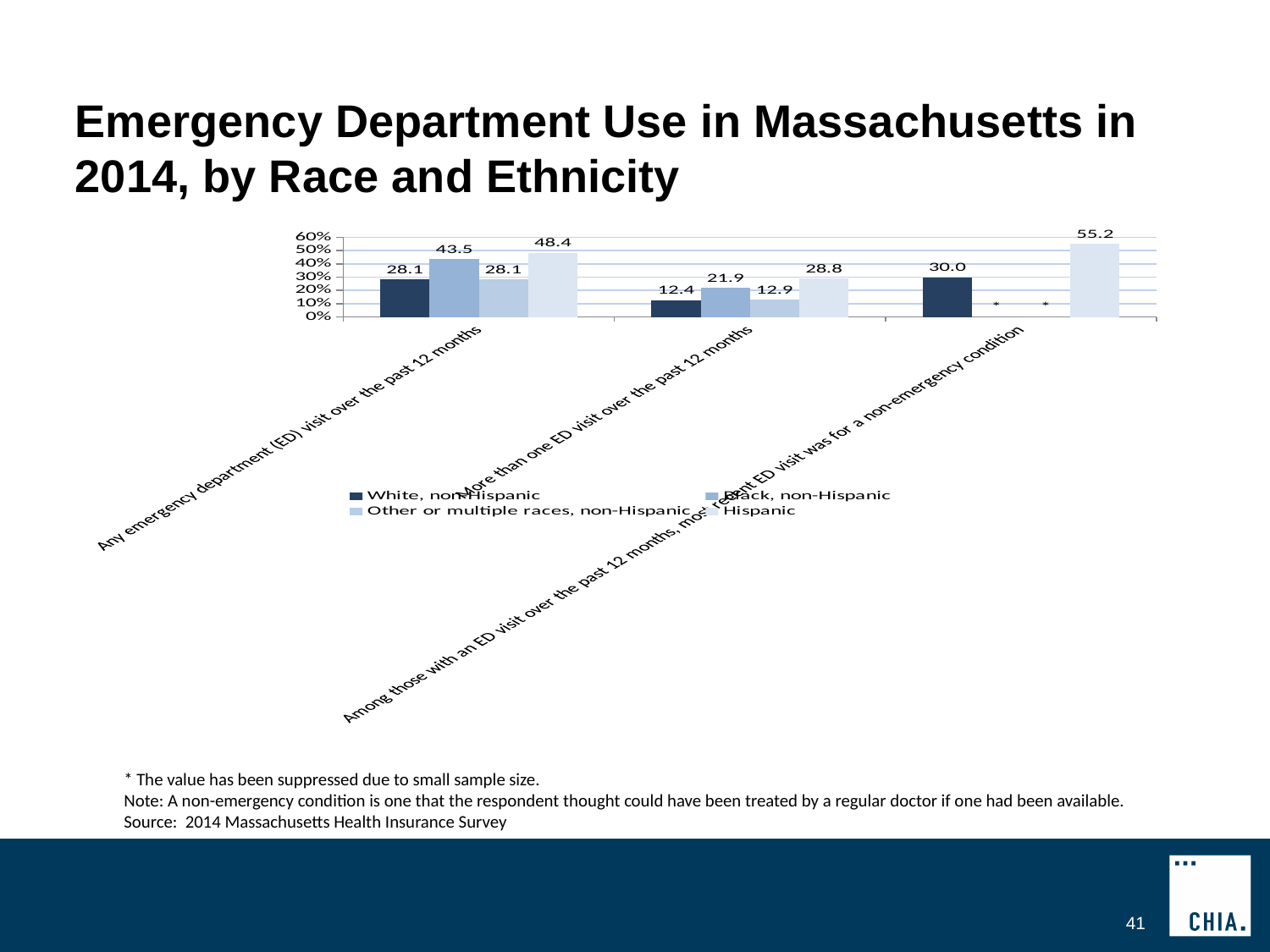

# Emergency Department Use in Massachusetts in 2014, by Race and Ethnicity

### Chart

| Category | White, non-Hispanic | Black, non-Hispanic | Other or multiple races, non-Hispanic | Hispanic |
|---|---|---|---|---|
| Any emergency department (ED) visit over the past 12 months | 28.095532079574436 | 43.52535557882688 | 28.14950711388841 | 48.41858099134124 |
| More than one ED visit over the past 12 months | 12.390641704554731 | 21.922162509348286 | 12.857485233474103 | 28.81187172167905 |
| Among those with an ED visit over the past 12 months, most recent ED visit was for a non-emergency condition | 29.9837569077358 | 0.0 | 0.0 | 55.198722725524874 |
* The value has been suppressed due to small sample size.
Note: A non-emergency condition is one that the respondent thought could have been treated by a regular doctor if one had been available.
Source:  2014 Massachusetts Health Insurance Survey
41